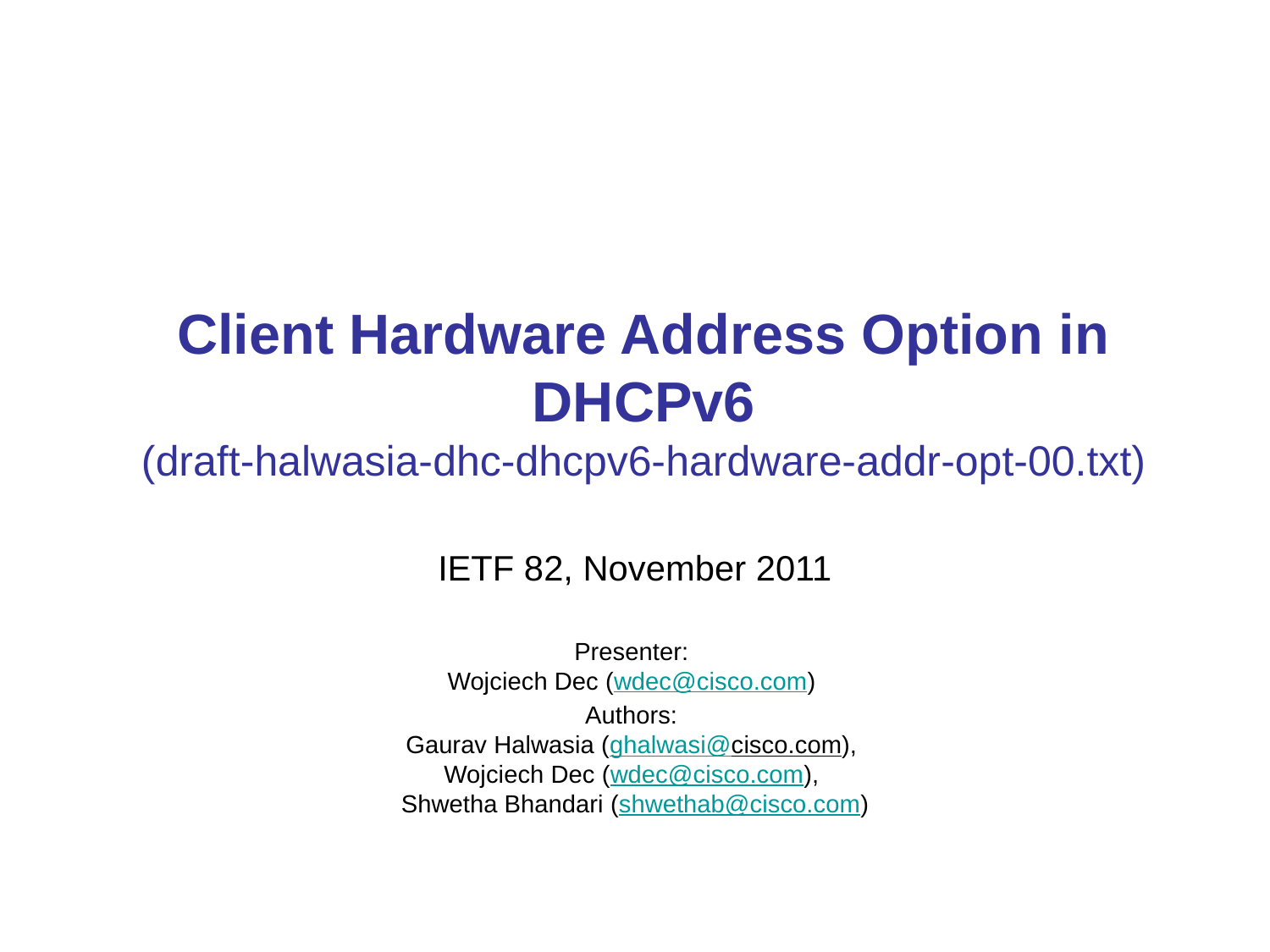

# Client Hardware Address Option in DHCPv6 (draft-halwasia-dhc-dhcpv6-hardware-addr-opt-00.txt)
IETF 82, November 2011
Presenter:
Wojciech Dec (wdec@cisco.com)
Authors:
Gaurav Halwasia (ghalwasi@cisco.com),
Wojciech Dec (wdec@cisco.com),
Shwetha Bhandari (shwethab@cisco.com)